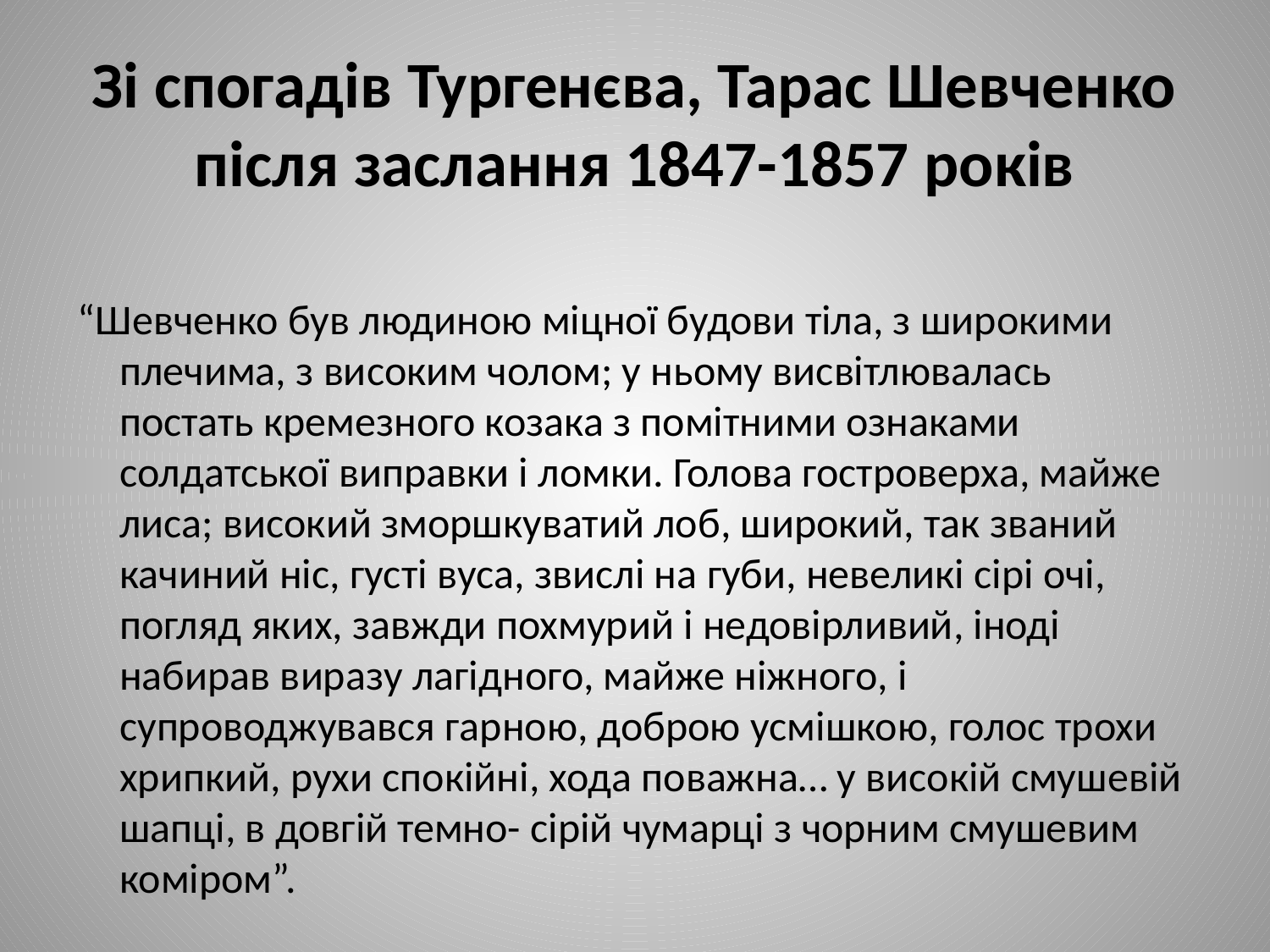

# Зі спогадів Тургенєва, Тарас Шевченко після заслання 1847-1857 років
“Шевченко був людиною міцної будови тіла, з широкими плечима, з високим чолом; у ньому висвітлювалась постать кремезного козака з помітними ознаками солдатської виправки і ломки. Голова гостроверха, майже лиса; високий зморшкуватий лоб, широкий, так званий качиний ніс, густі вуса, звислі на губи, невеликі сірі очі, погляд яких, завжди похмурий і недовірливий, іноді набирав виразу лагідного, майже ніжного, і супроводжувався гарною, доброю усмішкою, голос трохи хрипкий, рухи спокійні, хода поважна… у високій смушевій шапці, в довгій темно- сірій чумарці з чорним смушевим коміром”.